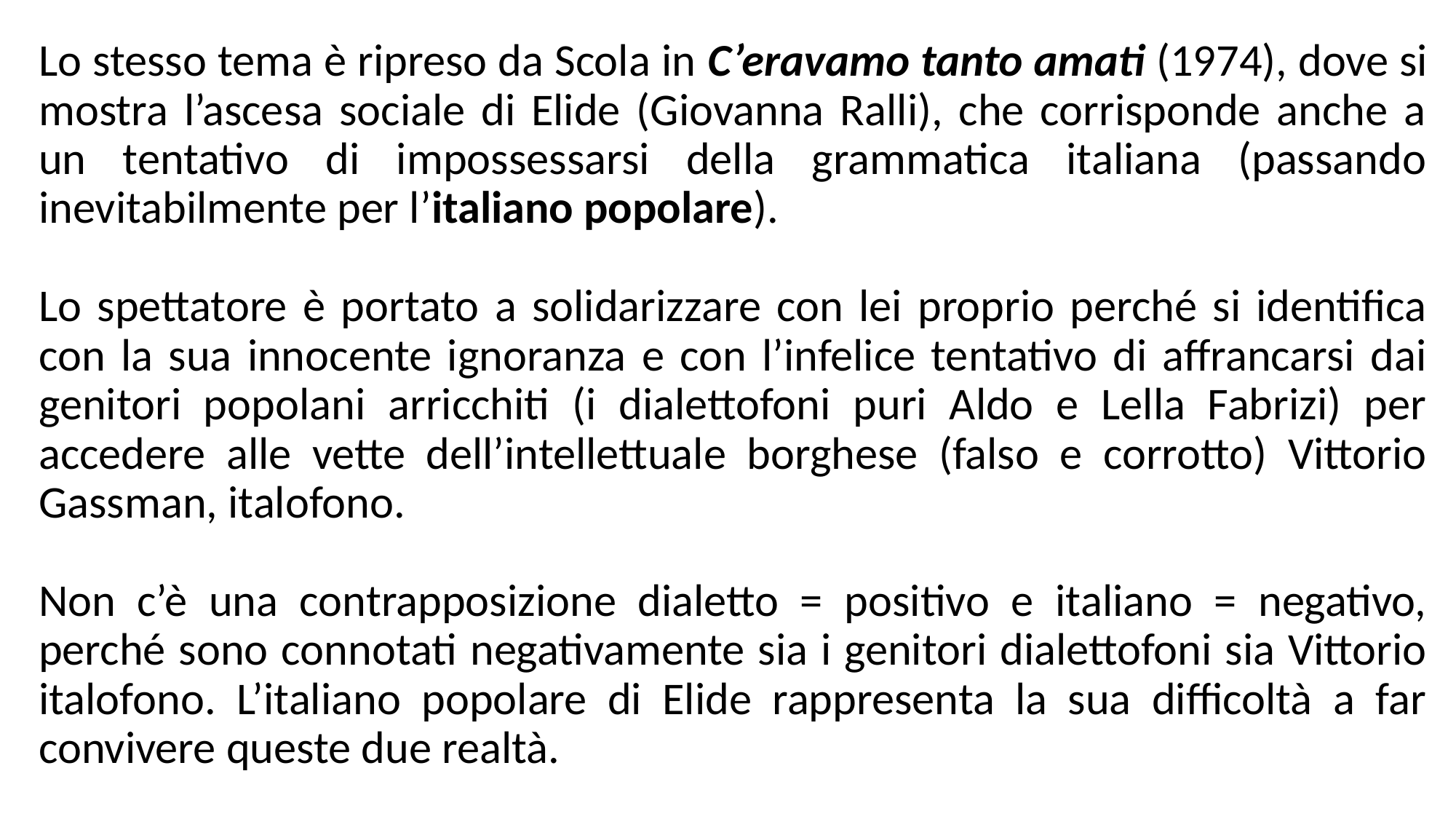

Lo stesso tema è ripreso da Scola in C’eravamo tanto amati (1974), dove si mostra l’ascesa sociale di Elide (Giovanna Ralli), che corrisponde anche a un tentativo di impossessarsi della grammatica italiana (passando inevitabilmente per l’italiano popolare).

Lo spettatore è portato a solidarizzare con lei proprio perché si identifica con la sua innocente ignoranza e con l’infelice tentativo di affrancarsi dai genitori popolani arricchiti (i dialettofoni puri Aldo e Lella Fabrizi) per accedere alle vette dell’intellettuale borghese (falso e corrotto) Vittorio Gassman, italofono.

Non c’è una contrapposizione dialetto = positivo e italiano = negativo, perché sono connotati negativamente sia i genitori dialettofoni sia Vittorio italofono. L’italiano popolare di Elide rappresenta la sua difficoltà a far convivere queste due realtà.